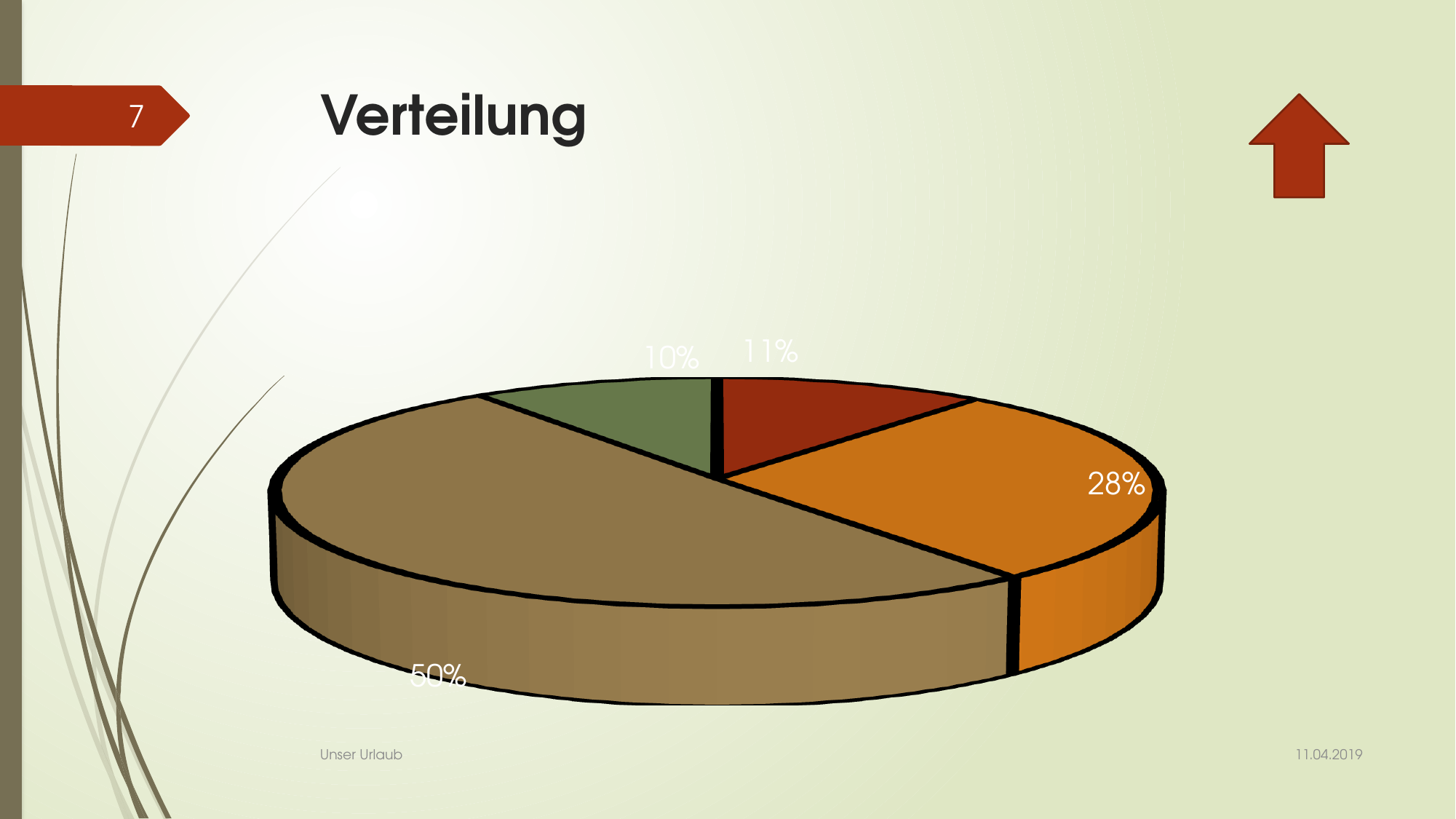

# Verteilung
7

[unsupported chart]

11.04.2019
Unser Urlaub